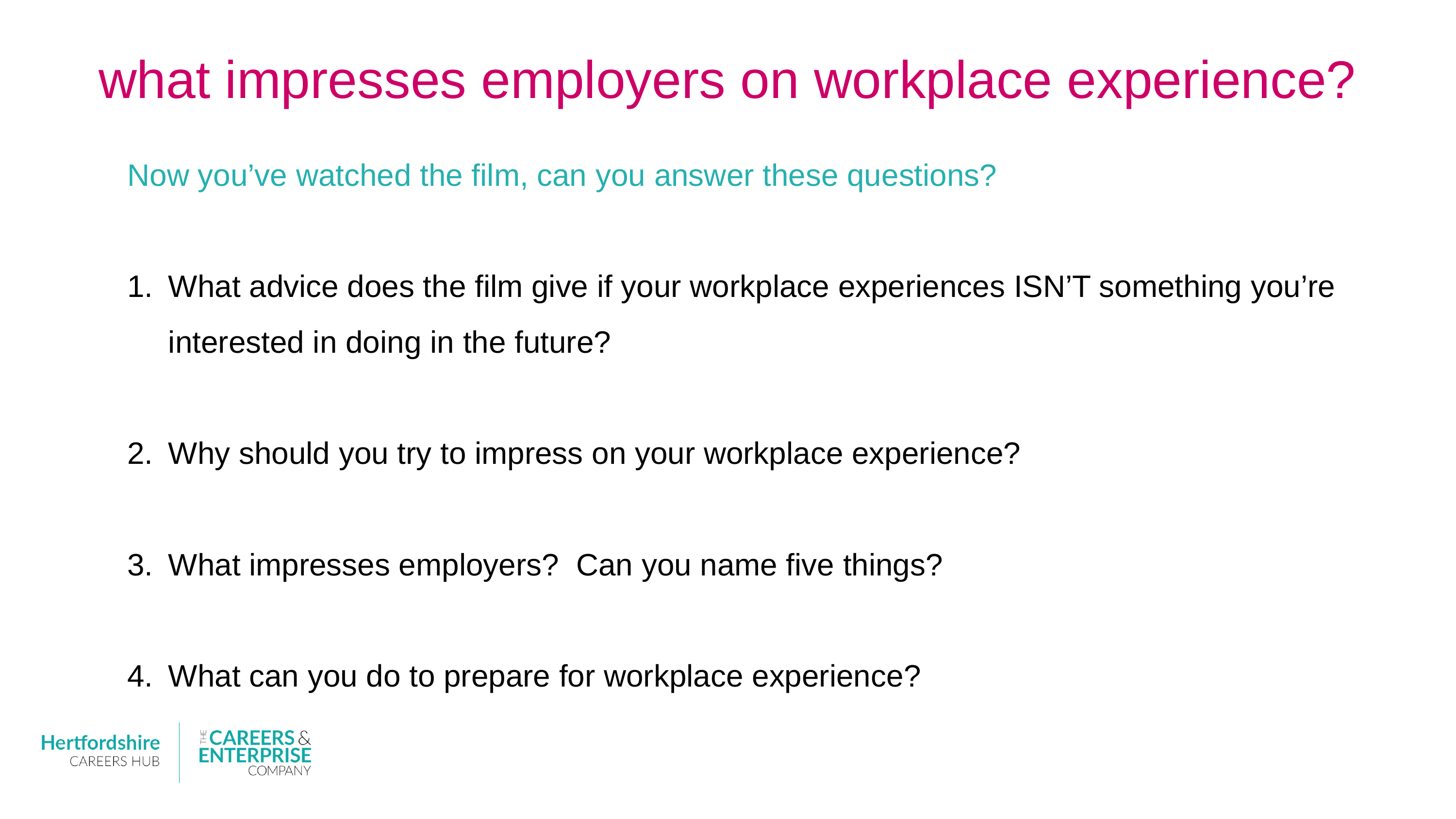

what impresses employers on workplace experience?
Now you’ve watched the film, can you answer these questions?

What advice does the film give if your workplace experiences ISN’T something you’re interested in doing in the future?

Why should you try to impress on your workplace experience?

What impresses employers?  Can you name five things?

What can you do to prepare for workplace experience?